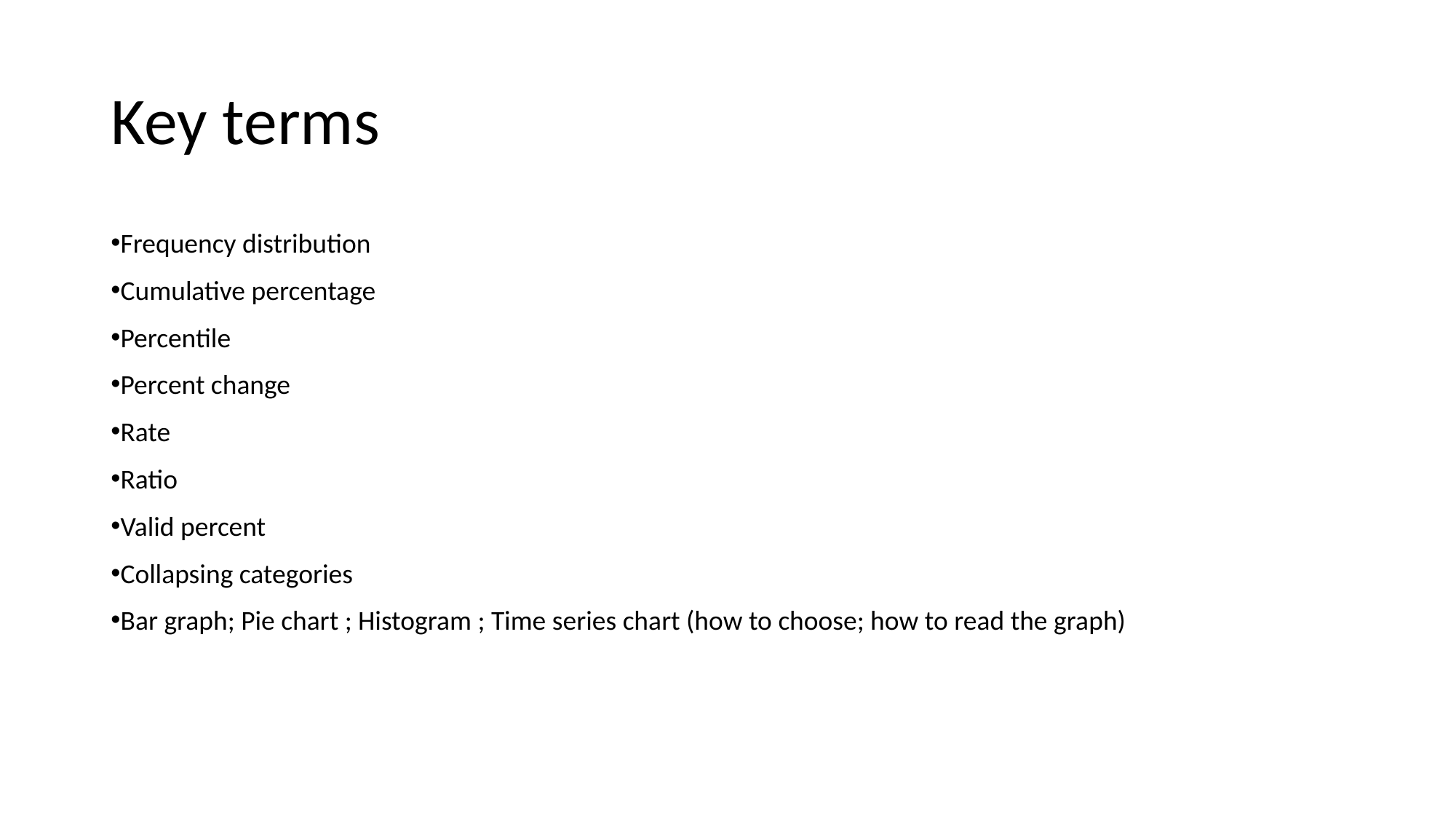

# Key terms
Frequency distribution
Cumulative percentage
Percentile
Percent change
Rate
Ratio
Valid percent
Collapsing categories
Bar graph; Pie chart ; Histogram ; Time series chart (how to choose; how to read the graph)